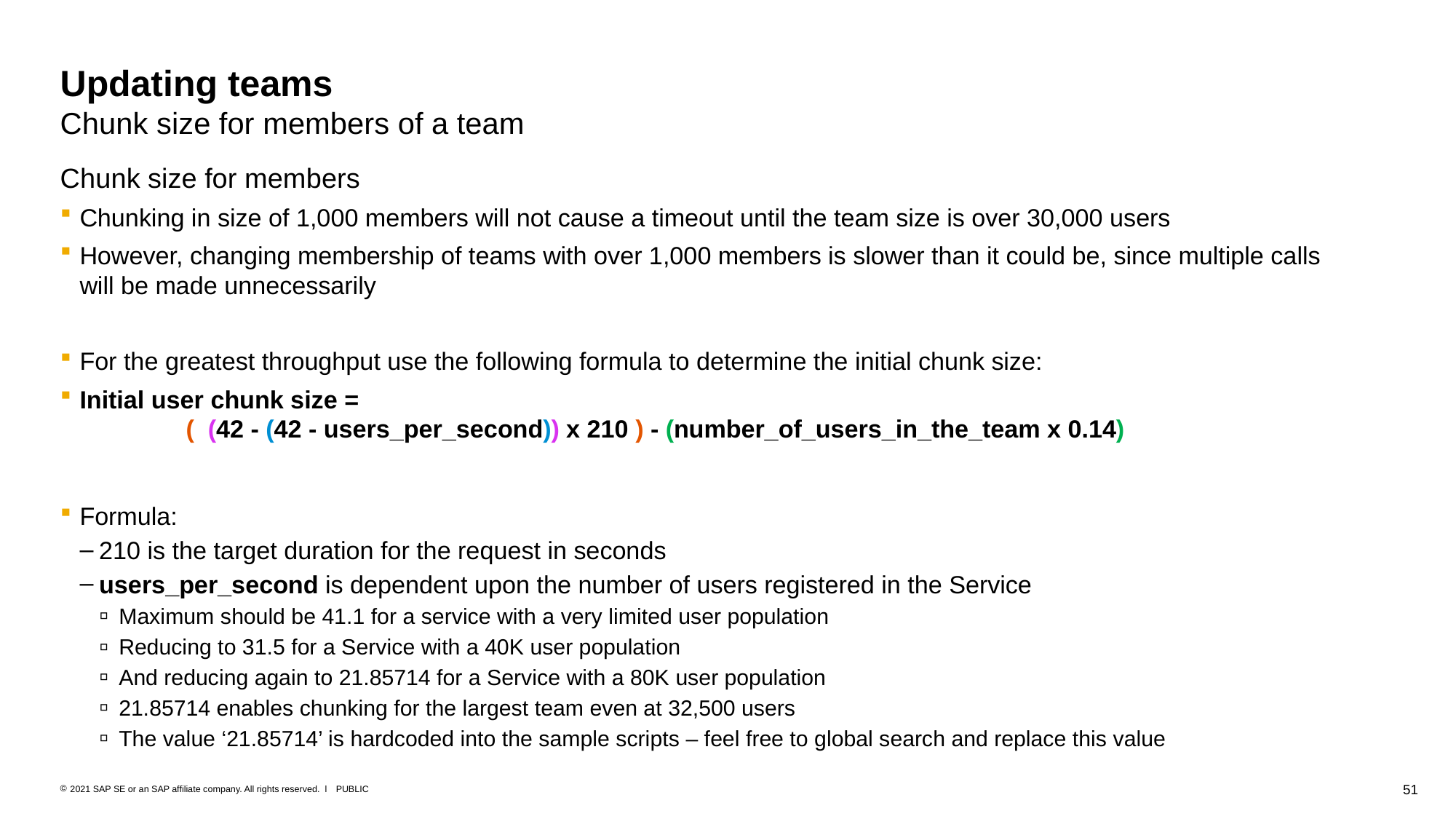

# Updating teams Chunk size for members of a team
Chunk size for members
Chunking in size of 1,000 members will not cause a timeout until the team size is over 30,000 users
However, changing membership of teams with over 1,000 members is slower than it could be, since multiple calls will be made unnecessarily

For the greatest throughput use the following formula to determine the initial chunk size:
Initial user chunk size =
	 (  (42 - (42 - users_per_second)) x 210 ) - (number_of_users_in_the_team x 0.14)

Formula:
210 is the target duration for the request in seconds
users_per_second is dependent upon the number of users registered in the Service
Maximum should be 41.1 for a service with a very limited user population
Reducing to 31.5 for a Service with a 40K user population
And reducing again to 21.85714 for a Service with a 80K user population
21.85714 enables chunking for the largest team even at 32,500 users
The value ‘21.85714’ is hardcoded into the sample scripts – feel free to global search and replace this value